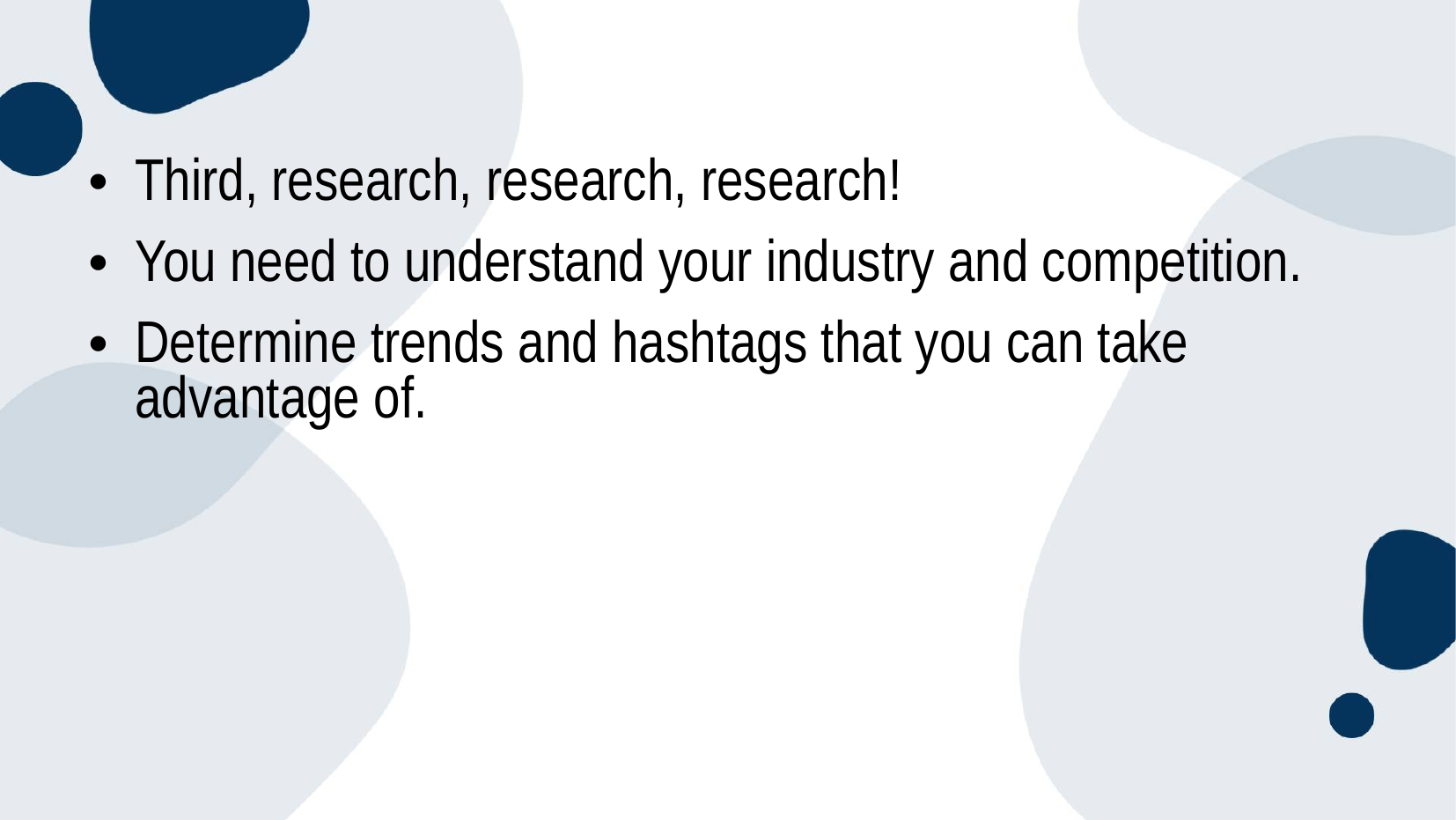

Third, research, research, research!
You need to understand your industry and competition.
Determine trends and hashtags that you can take advantage of.